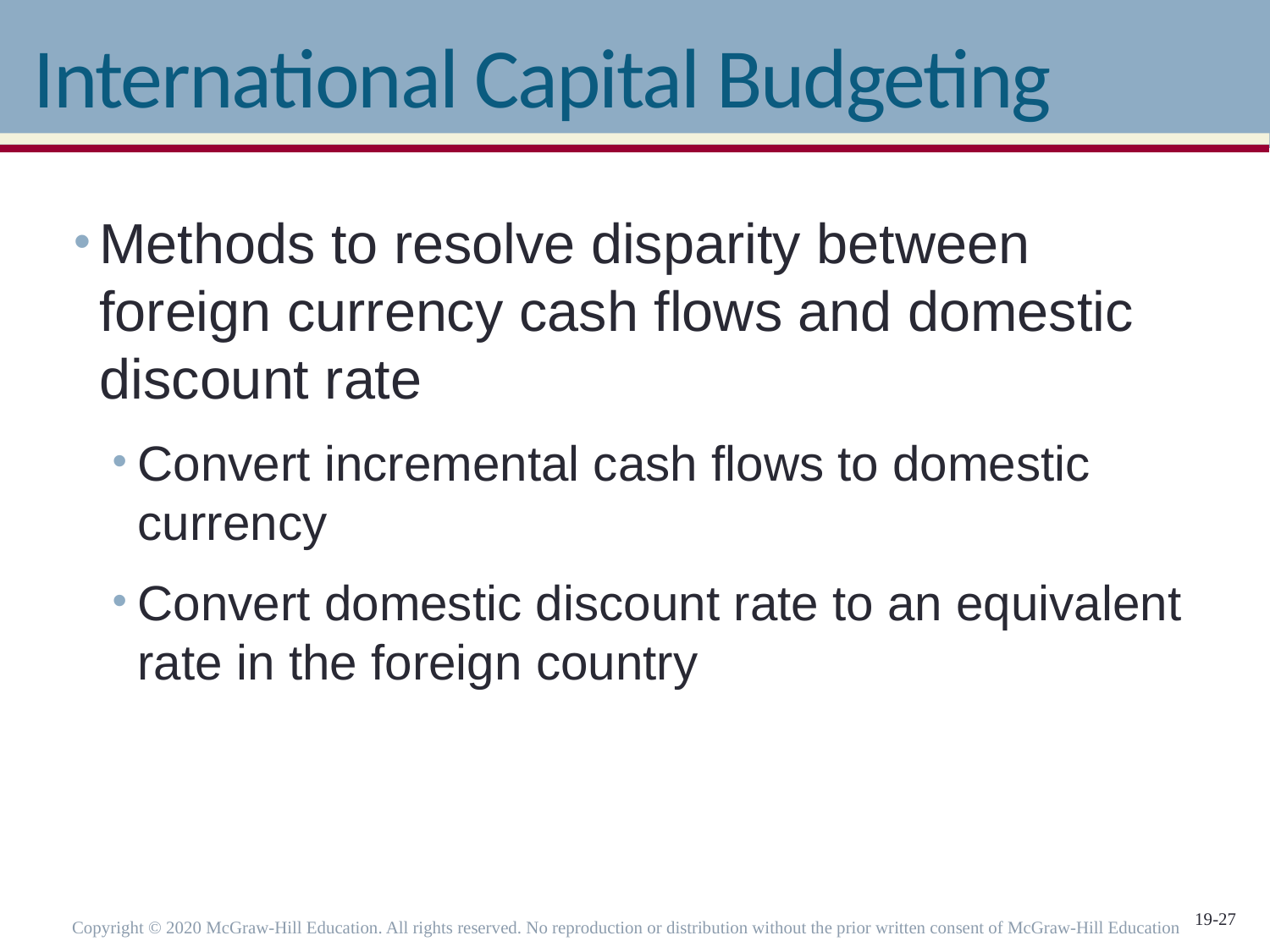

# International Capital Budgeting
Methods to resolve disparity between foreign currency cash flows and domestic discount rate
Convert incremental cash flows to domestic currency
Convert domestic discount rate to an equivalent rate in the foreign country
Copyright © 2020 McGraw-Hill Education. All rights reserved. No reproduction or distribution without the prior written consent of McGraw-Hill Education